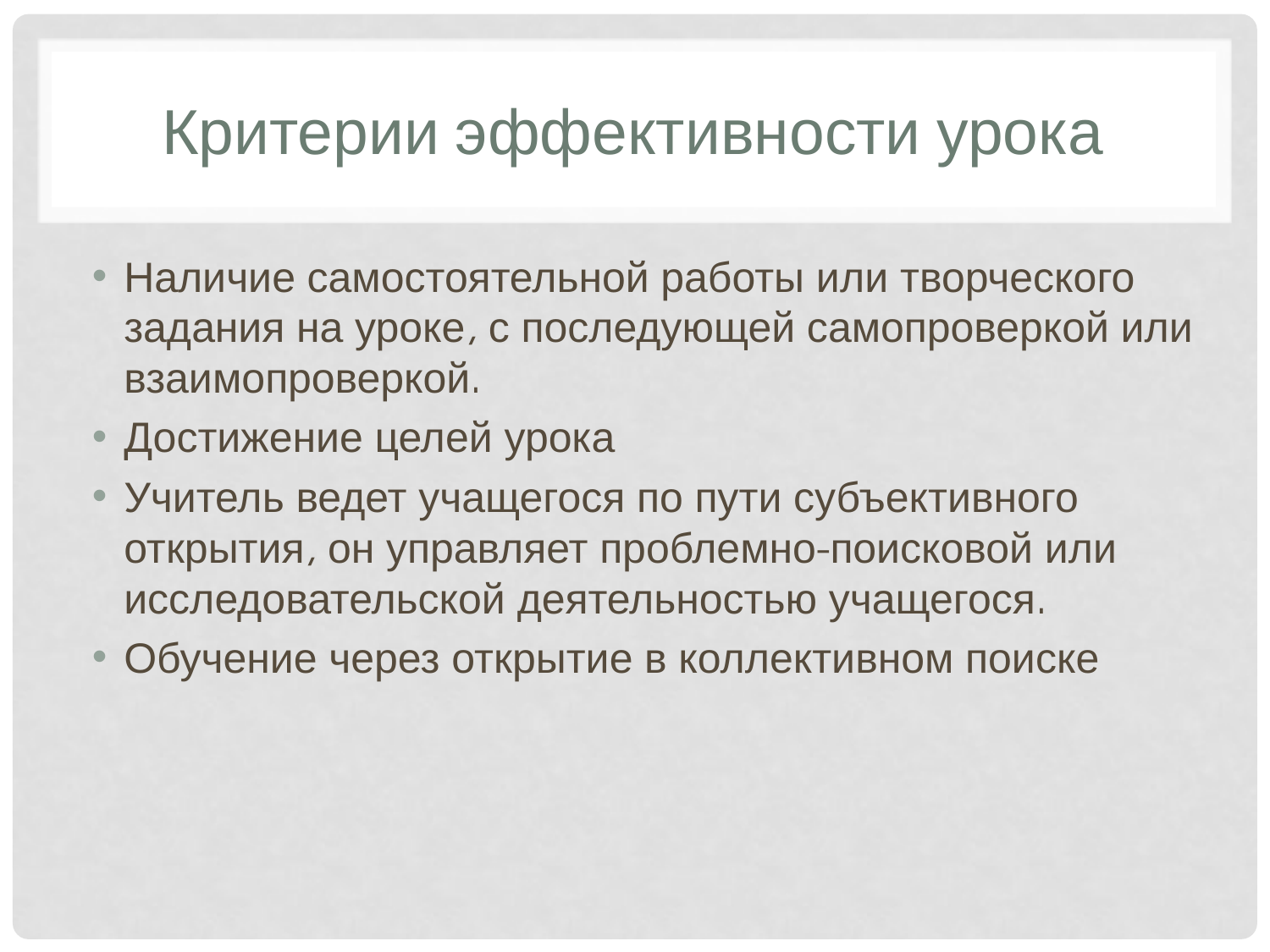

# Критерии эффективности урока
Наличие самостоятельной работы или творческого задания на уроке, с последующей самопроверкой или взаимопроверкой.
Достижение целей урока
Учитель ведет учащегося по пути субъективного открытия, он управляет проблемно-поисковой или исследовательской деятельностью учащегося.
Обучение через открытие в коллективном поиске